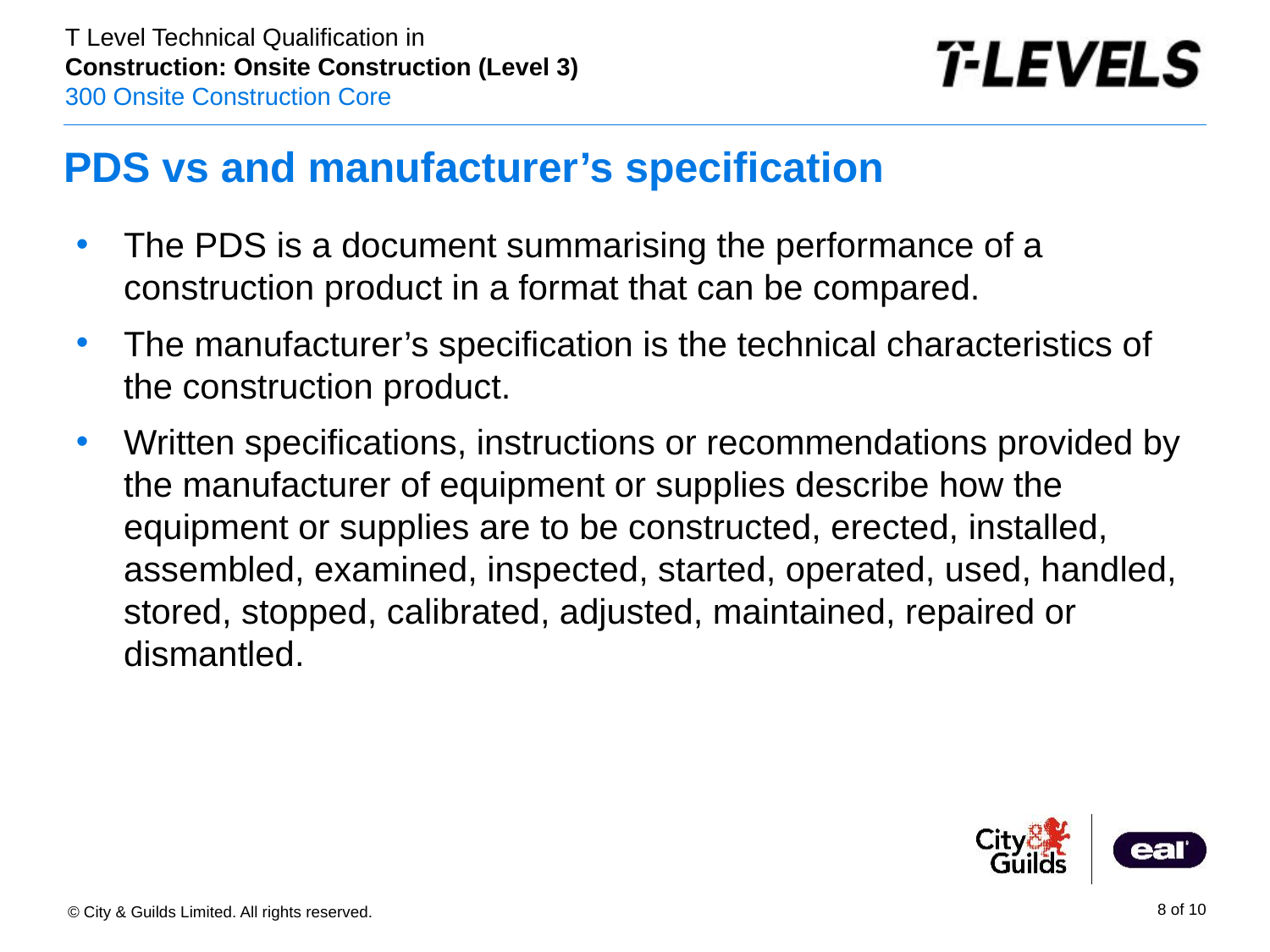

# PDS vs and manufacturer’s specification
The PDS is a document summarising the performance of a construction product in a format that can be compared.
The manufacturer’s specification is the technical characteristics of the construction product.
Written specifications, instructions or recommendations provided by the manufacturer of equipment or supplies describe how the equipment or supplies are to be constructed, erected, installed, assembled, examined, inspected, started, operated, used, handled, stored, stopped, calibrated, adjusted, maintained, repaired or dismantled.